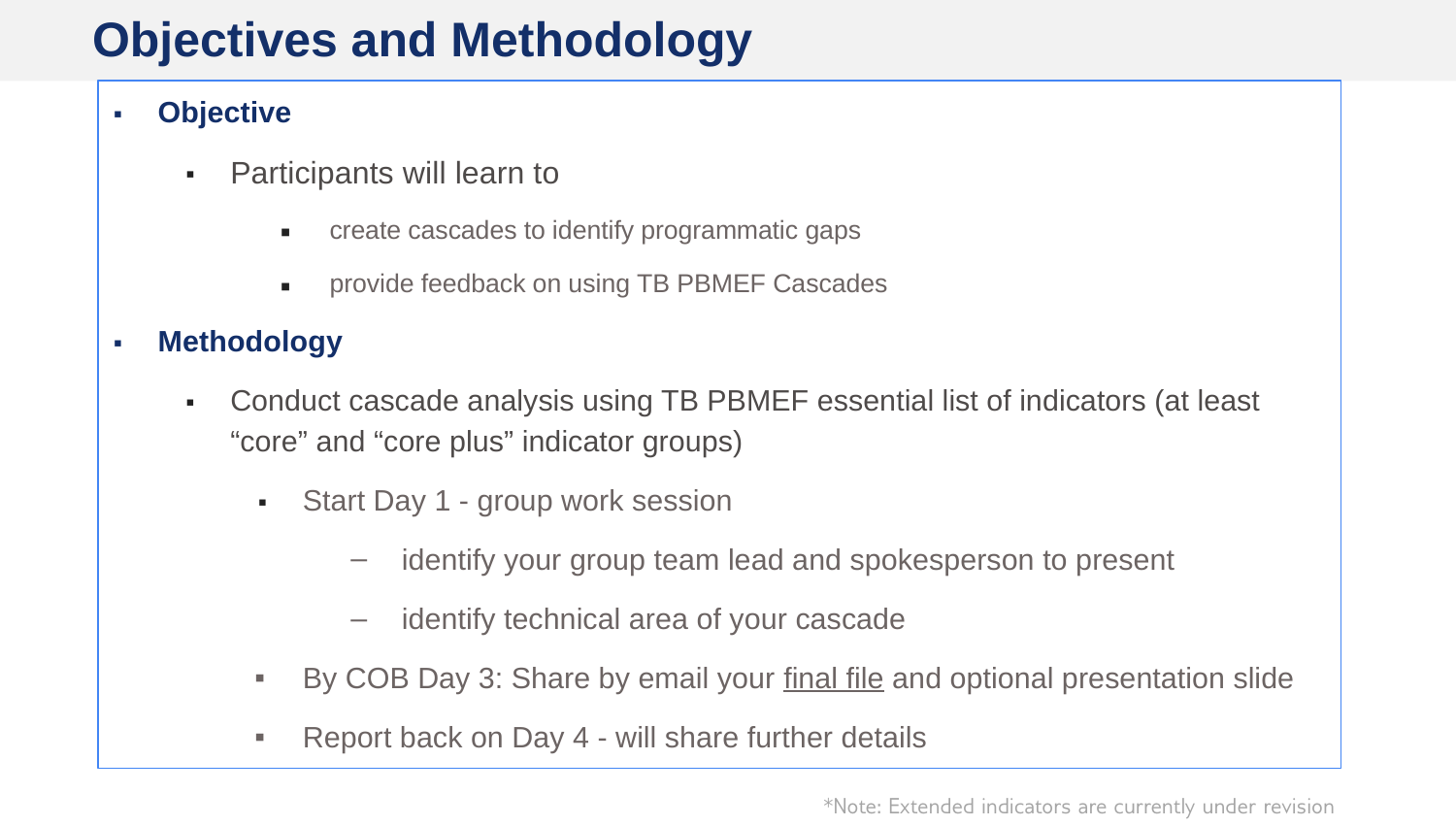

# Objectives and Methodology
Objective
Participants will learn to
create cascades to identify programmatic gaps
provide feedback on using TB PBMEF Cascades
Methodology
Conduct cascade analysis using TB PBMEF essential list of indicators (at least “core” and “core plus” indicator groups)
Start Day 1 - group work session
identify your group team lead and spokesperson to present
identify technical area of your cascade
By COB Day 3: Share by email your final file and optional presentation slide
Report back on Day 4 - will share further details

*Note: Extended indicators are currently under revision